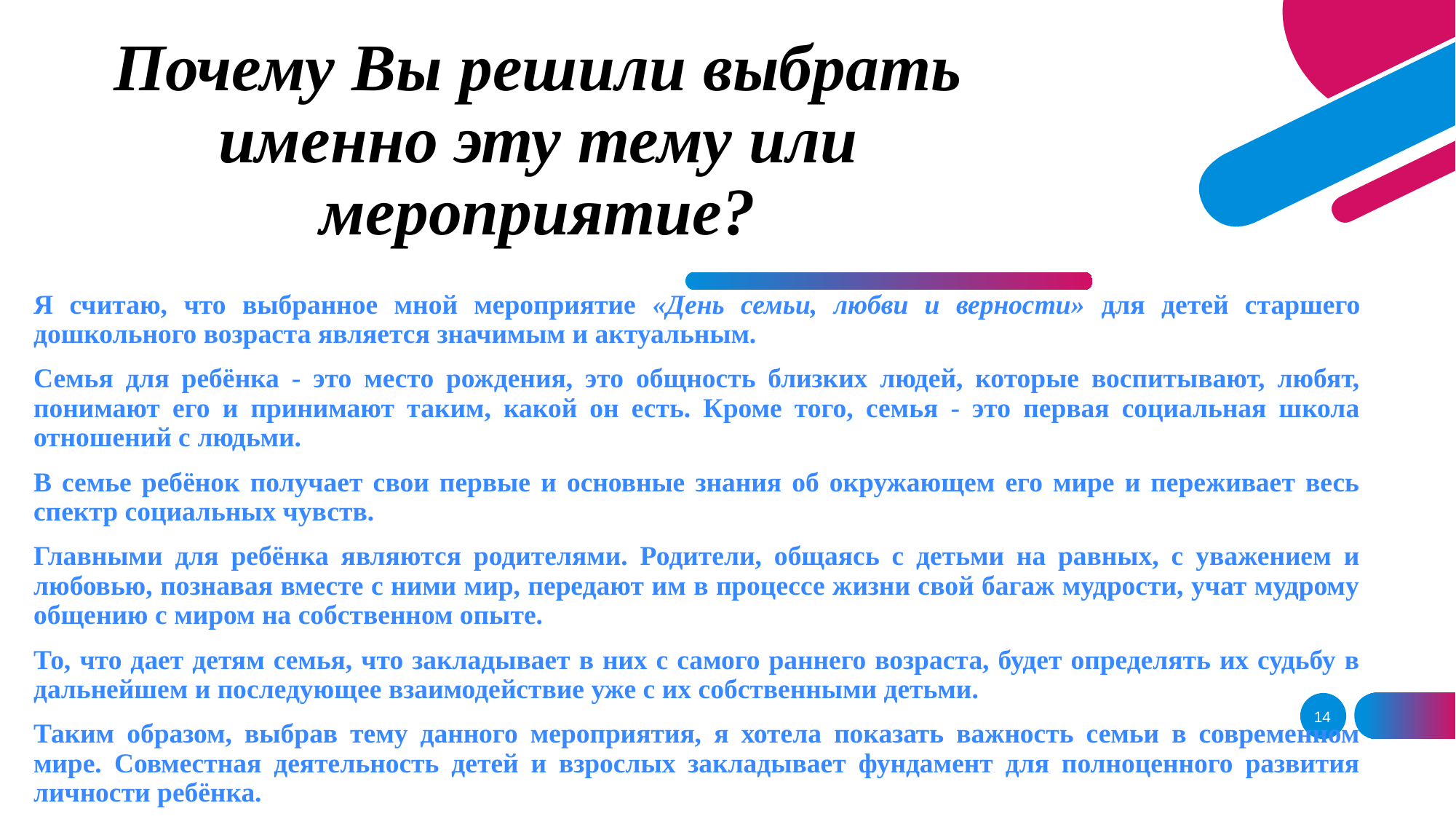

# Почему Вы решили выбрать именно эту тему или мероприятие?
Я считаю, что выбранное мной мероприятие «День семьи, любви и верности» для детей старшего дошкольного возраста является значимым и актуальным.
Семья для ребёнка - это место рождения, это общность близких людей, которые воспитывают, любят, понимают его и принимают таким, какой он есть. Кроме того, семья - это первая социальная школа отношений с людьми.
В семье ребёнок получает свои первые и основные знания об окружающем его мире и переживает весь спектр социальных чувств.
Главными для ребёнка являются родителями. Родители, общаясь с детьми на равных, с уважением и любовью, познавая вместе с ними мир, передают им в процессе жизни свой багаж мудрости, учат мудрому общению с миром на собственном опыте.
То, что дает детям семья, что закладывает в них с самого раннего возраста, будет определять их судьбу в дальнейшем и последующее взаимодействие уже с их собственными детьми.
Таким образом, выбрав тему данного мероприятия, я хотела показать важность семьи в современном мире. Совместная деятельность детей и взрослых закладывает фундамент для полноценного развития личности ребёнка.
14